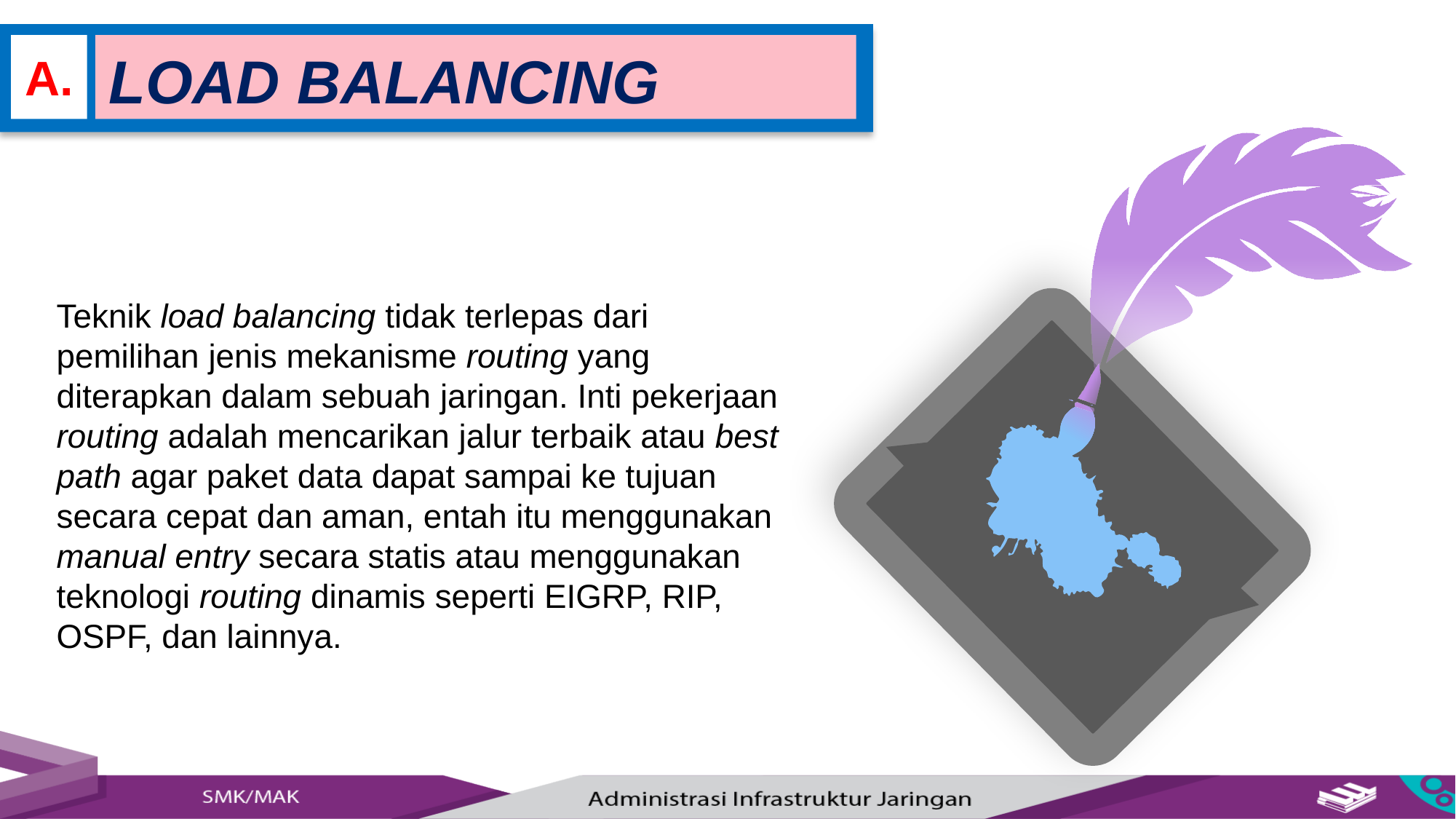

LOAD BALANCING
A.

Teknik load balancing tidak terlepas dari pemilihan jenis mekanisme routing yang diterapkan dalam sebuah jaringan. Inti pekerjaan routing adalah mencarikan jalur terbaik atau best path agar paket data dapat sampai ke tujuan secara cepat dan aman, entah itu menggunakan manual entry secara statis atau menggunakan teknologi routing dinamis seperti EIGRP, RIP, OSPF, dan lainnya.